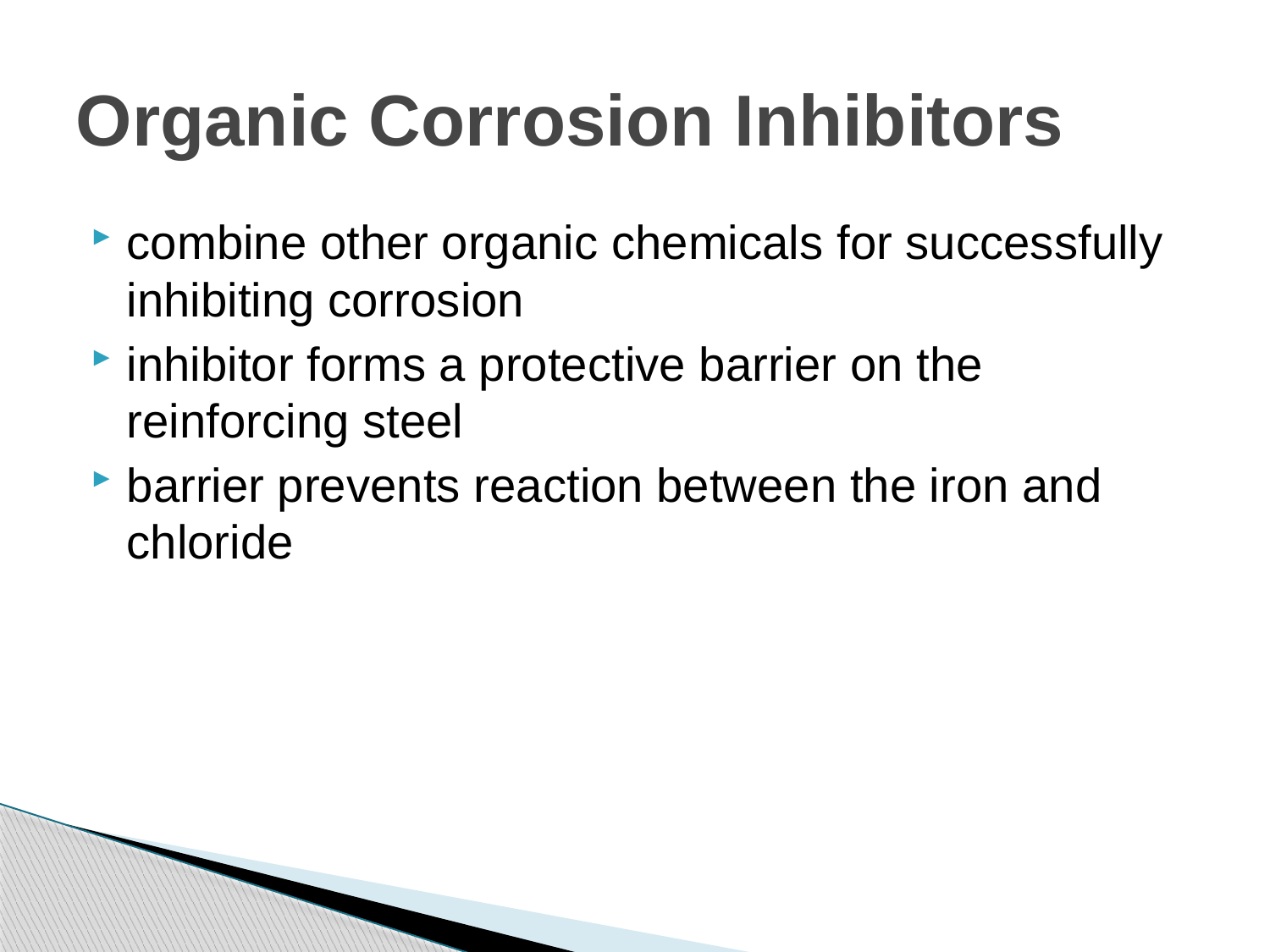

# Organic Corrosion Inhibitors
combine other organic chemicals for successfully inhibiting corrosion
inhibitor forms a protective barrier on the reinforcing steel
barrier prevents reaction between the iron and chloride